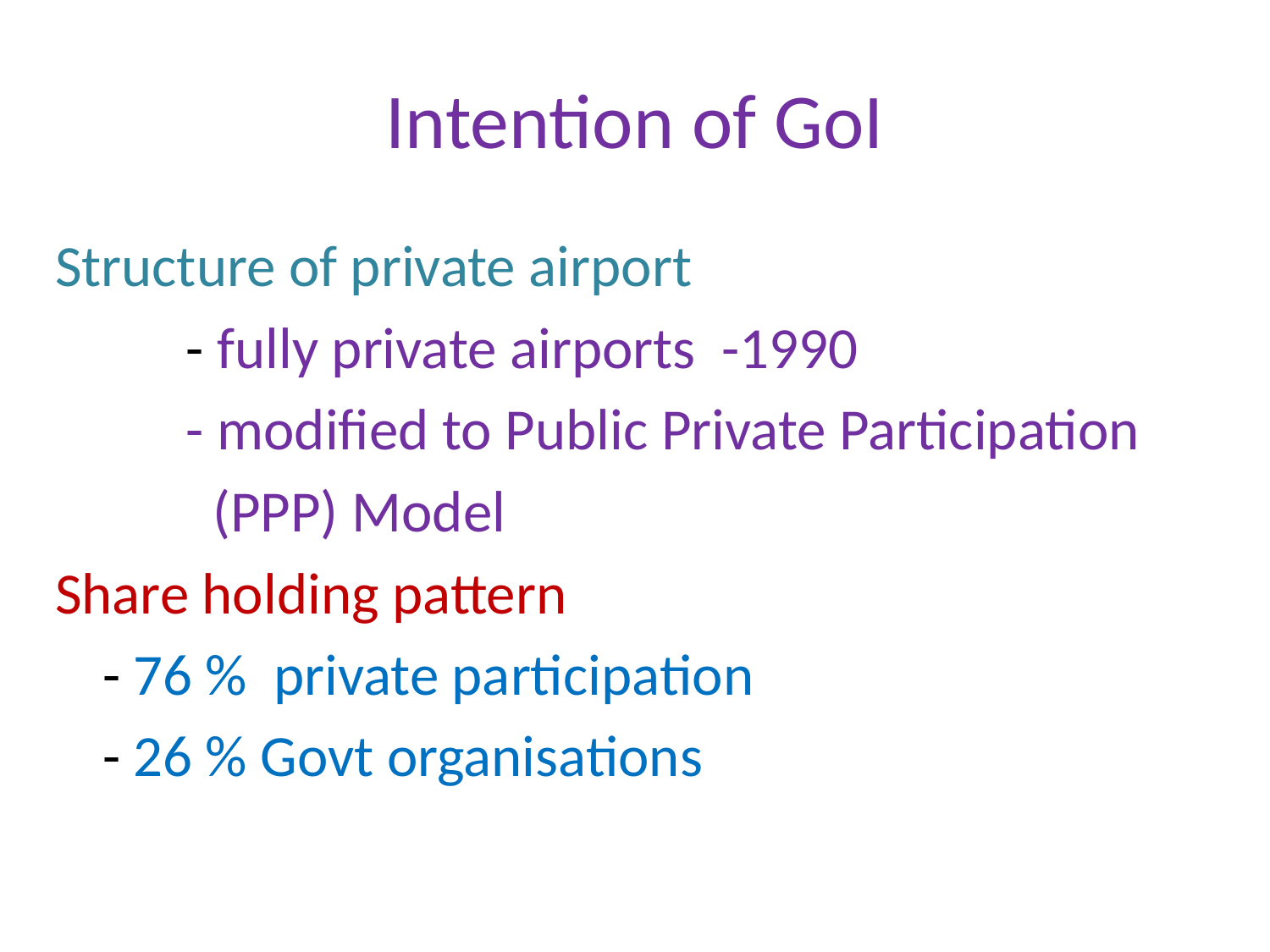

# Intention of GoI
Structure of private airport
          - fully private airports  -1990
          - modified to Public Private Participation
            (PPP) Model
Share holding pattern
 	- 76 %  private participation
  	- 26 % Govt organisations